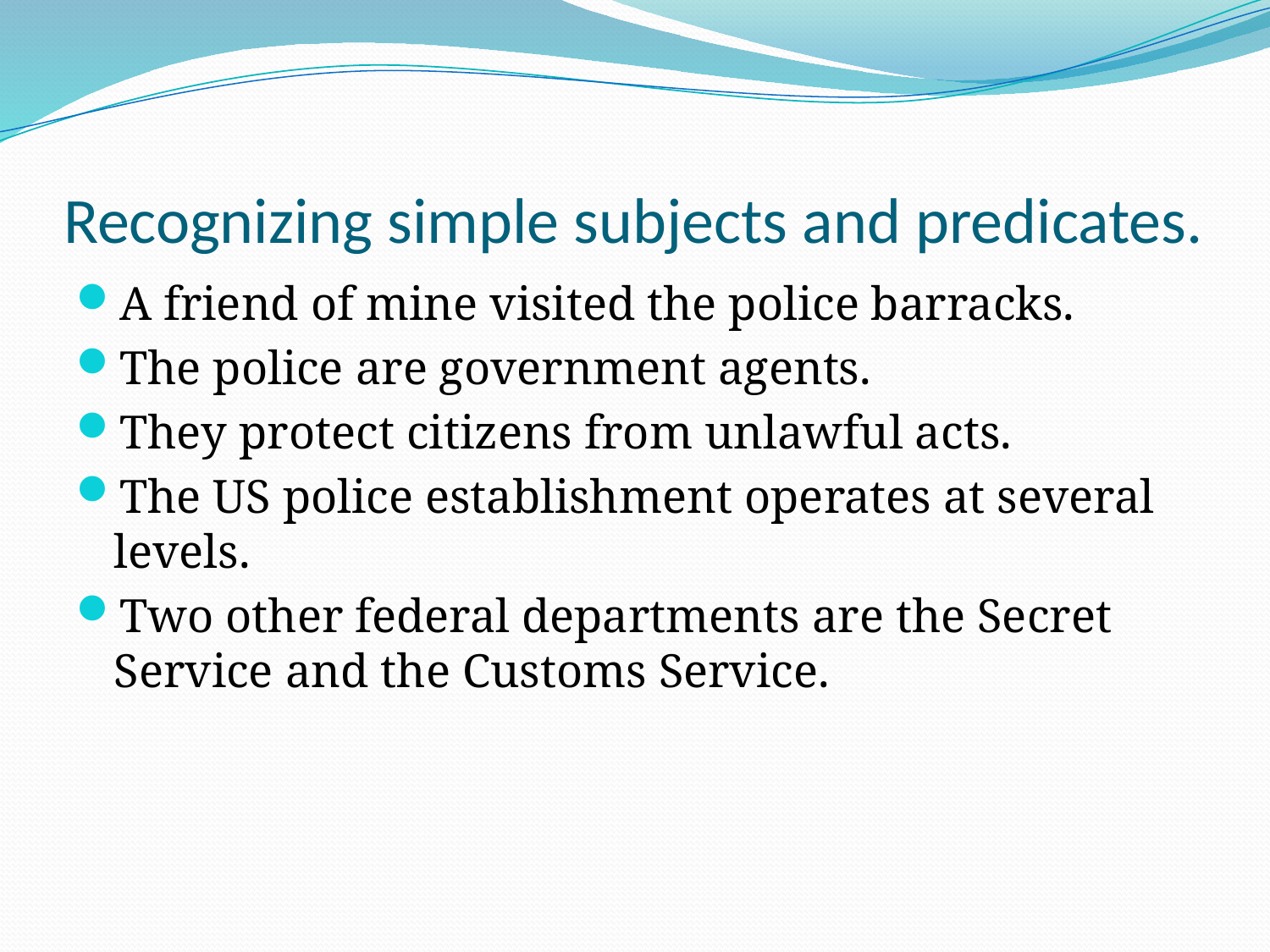

# Recognizing simple subjects and predicates.
A friend of mine visited the police barracks.
The police are government agents.
They protect citizens from unlawful acts.
The US police establishment operates at several levels.
Two other federal departments are the Secret Service and the Customs Service.